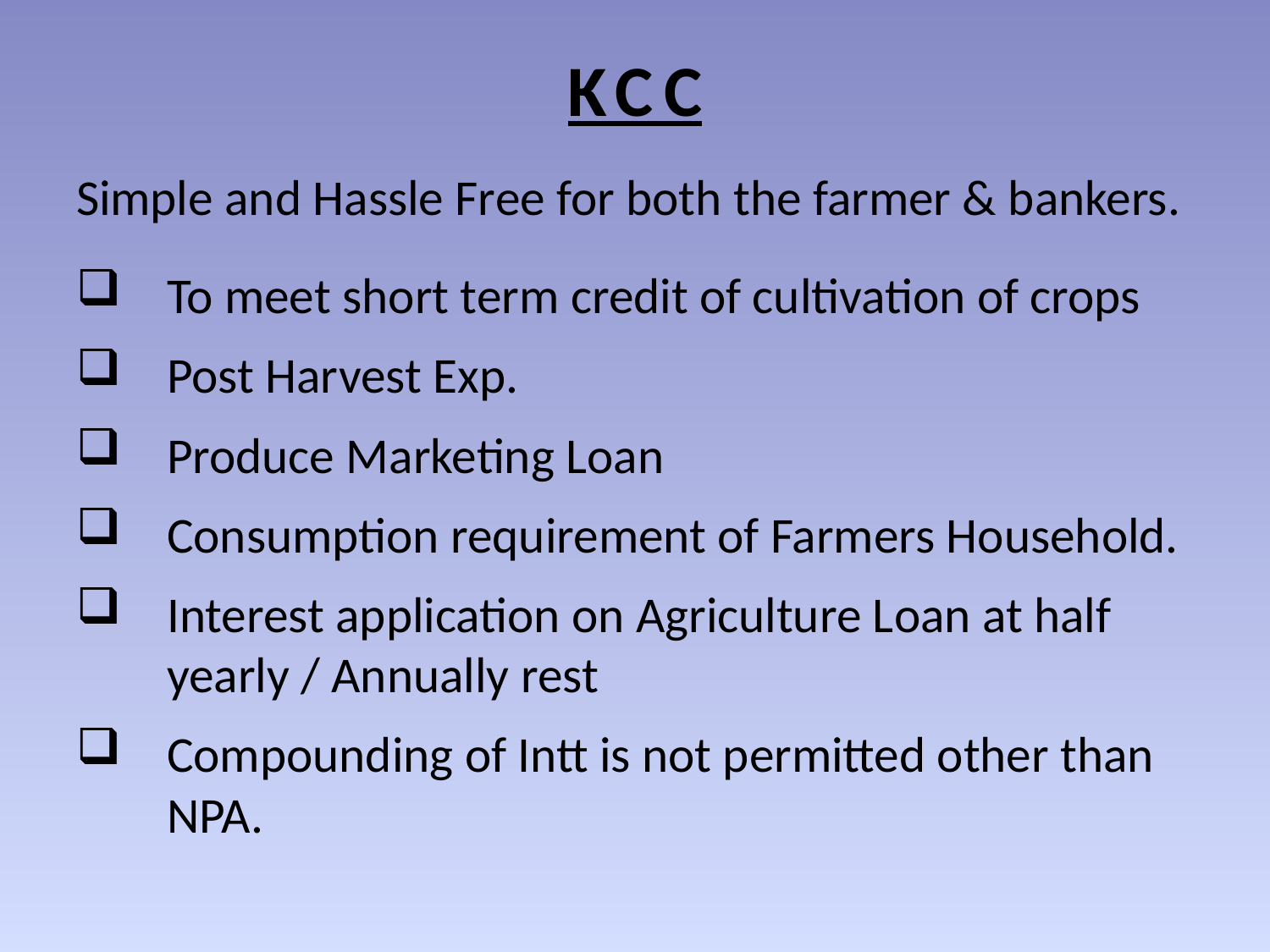

# KCC
Simple and Hassle Free for both the farmer & bankers.
To meet short term credit of cultivation of crops
Post Harvest Exp.
Produce Marketing Loan
Consumption requirement of Farmers Household.
Interest application on Agriculture Loan at half yearly / Annually rest
Compounding of Intt is not permitted other than NPA.